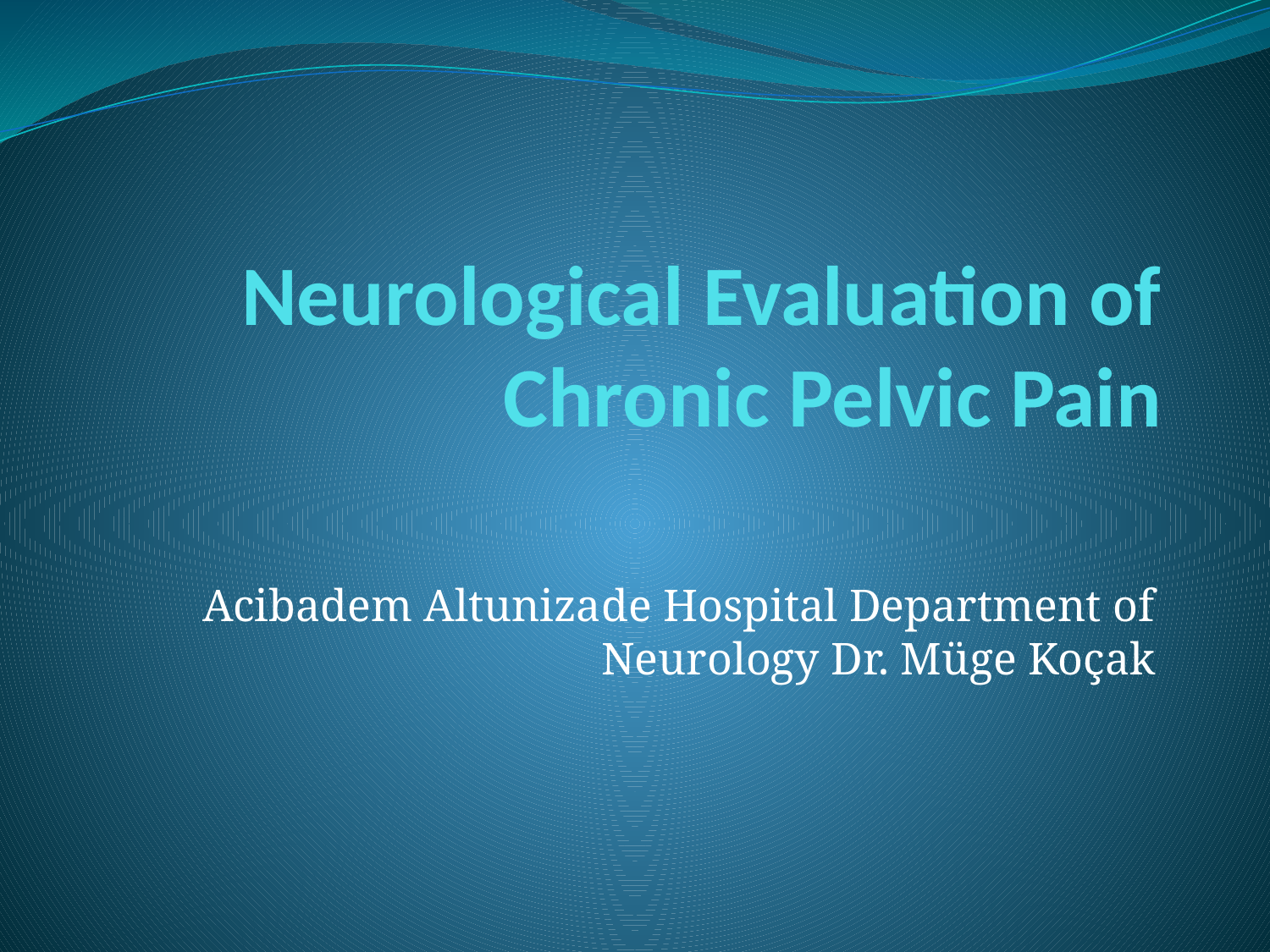

# Neurological Evaluation of Chronic Pelvic Pain

Acibadem Altunizade Hospital Department of Neurology Dr. Müge Koçak